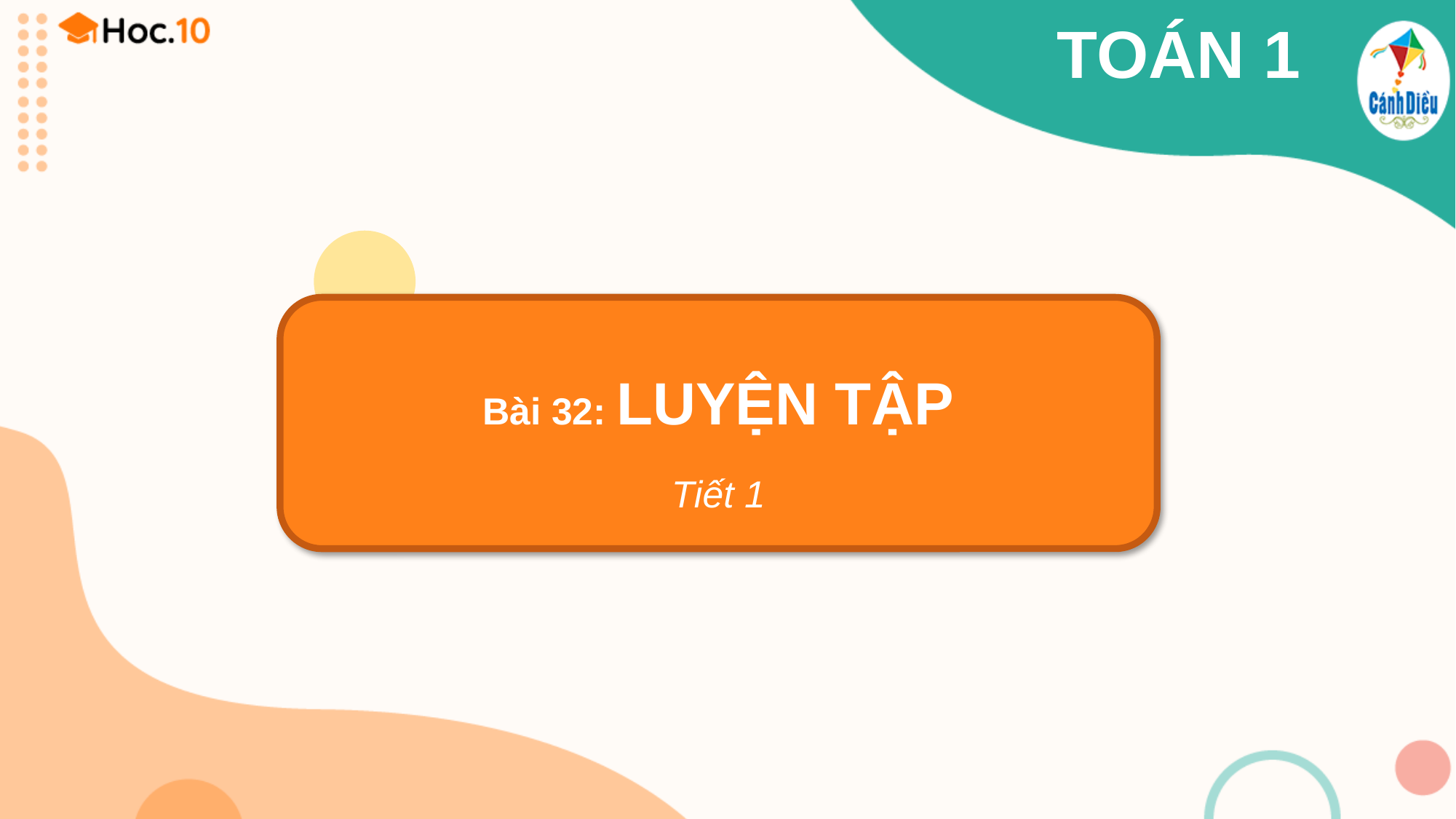

TOÁN 1

Bài 32: LUYỆN TẬP
Tiết 1